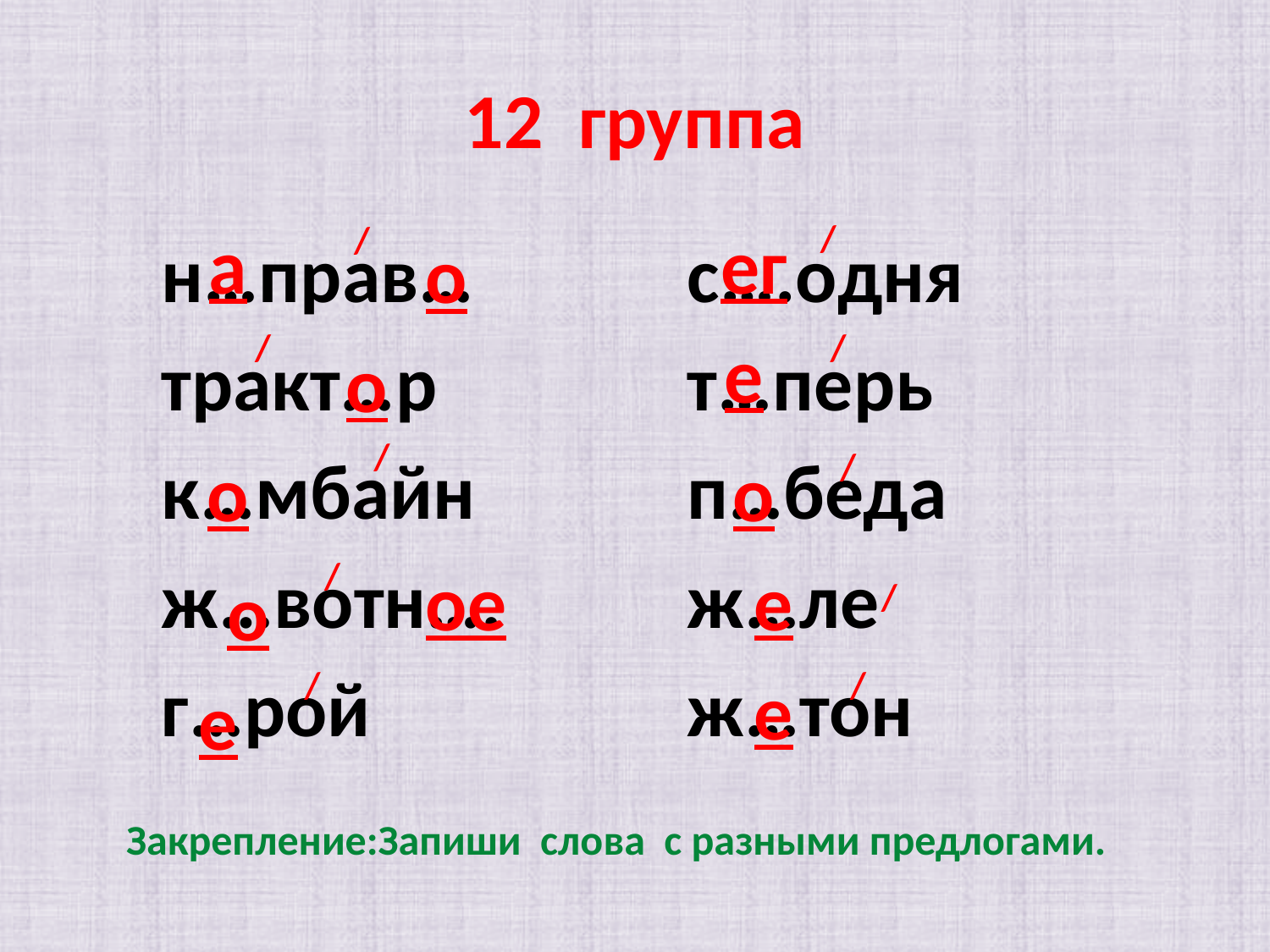

# 12  группа
/
/
н…прав…
тракт…р
к…мбайн
ж…вотн….
г…рой

а
с….одня
т…перь
п…беда
ж…ле
ж…тон

ег
о
/
/
е
о
/
/
о
о
/
ое
е
о
/
/
/
е
е
Закрепление:Запиши  слова  с разными предлогами.